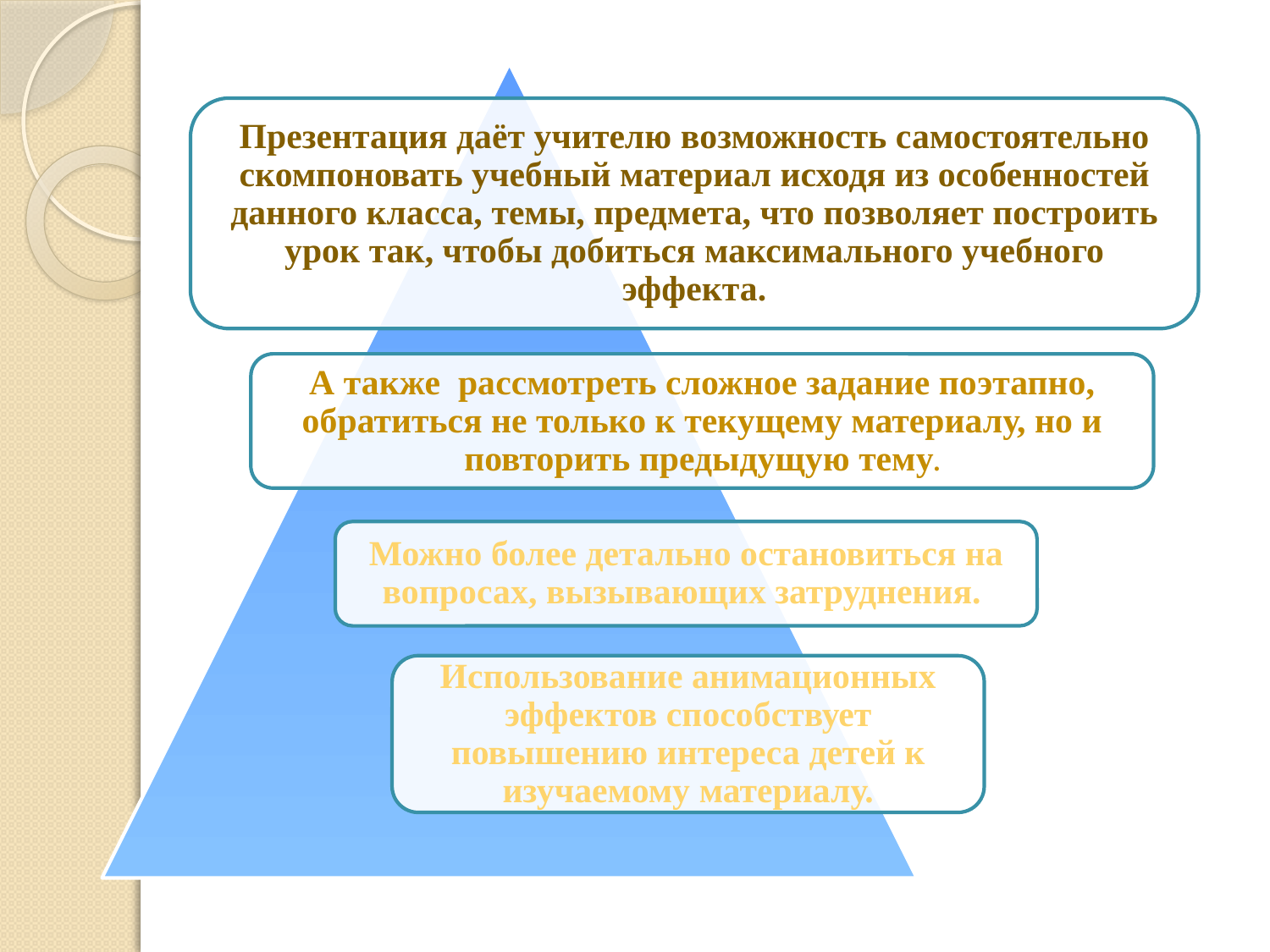

Презентация даёт учителю возможность самостоятельно скомпоновать учебный материал исходя из особенностей данного класса, темы, предмета, что позволяет построить урок так, чтобы добиться максимального учебного эффекта.
А также  рассмотреть сложное задание поэтапно, обратиться не только к текущему материалу, но и повторить предыдущую тему.
Можно более детально остановиться на вопросах, вызывающих затруднения.
Использование анимационных эффектов способствует повышению интереса детей к изучаемому материалу.